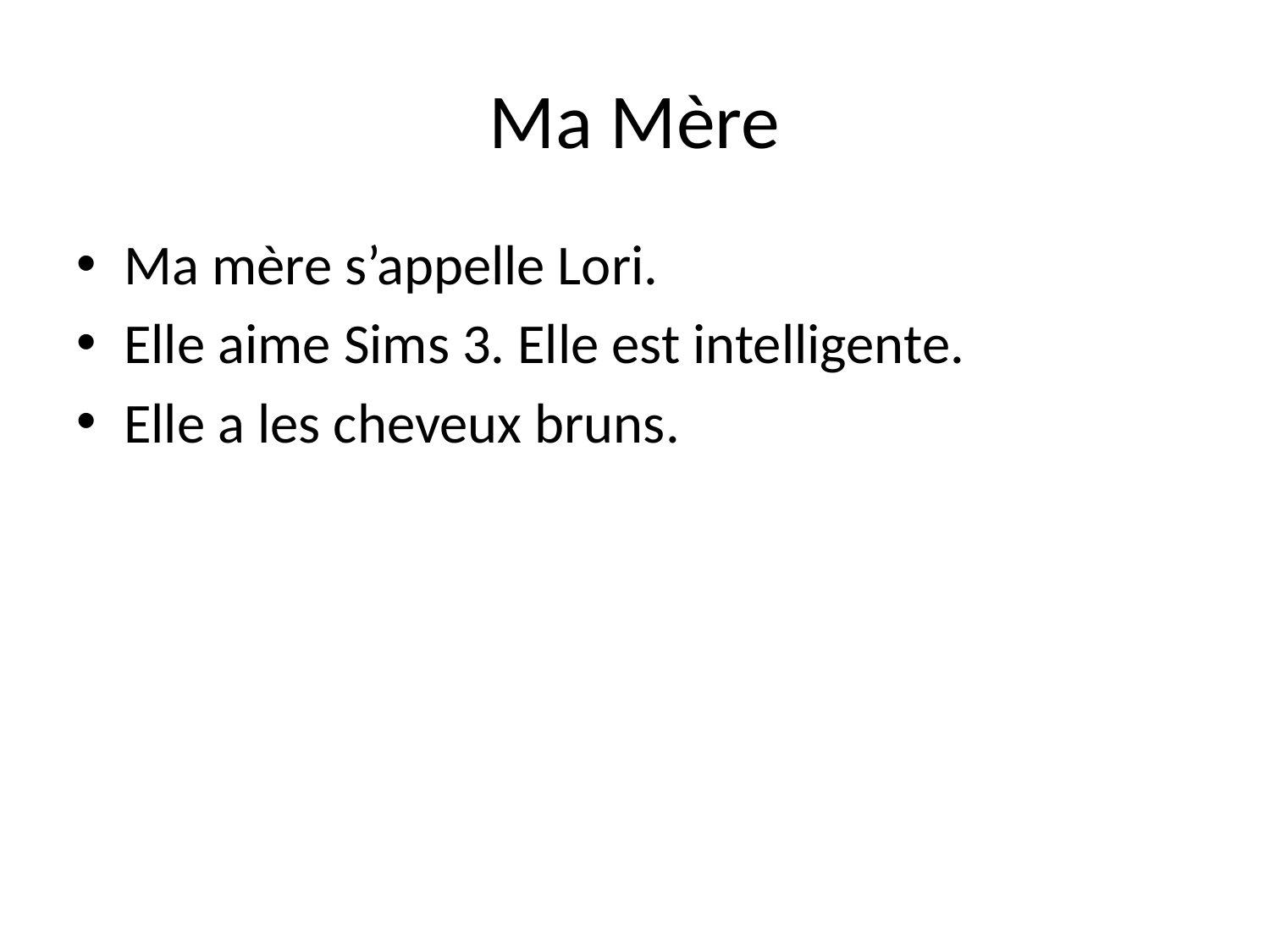

# Ma Mère
Ma mère s’appelle Lori.
Elle aime Sims 3. Elle est intelligente.
Elle a les cheveux bruns.